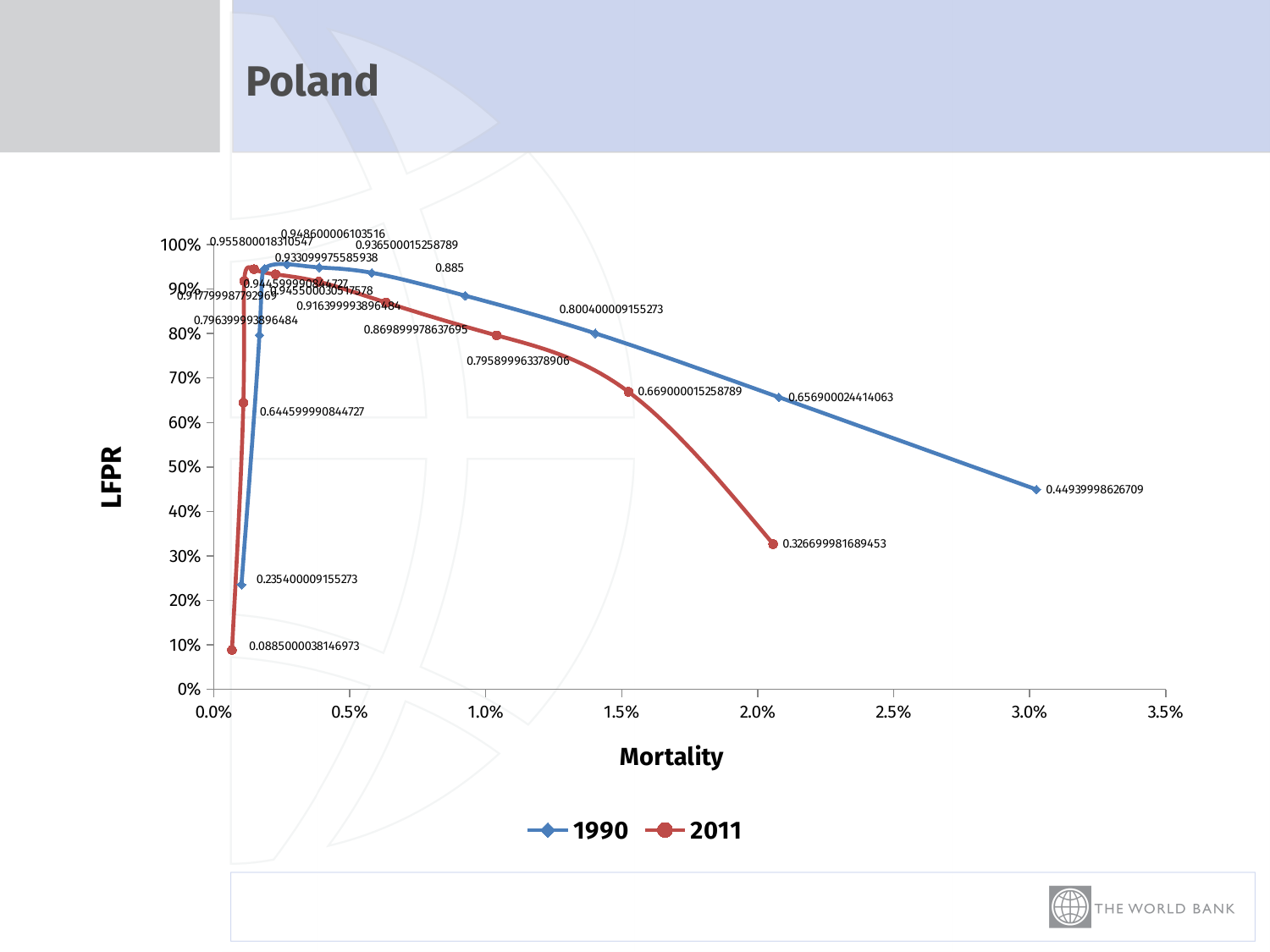

# Poland

### Chart

| Category |  |  |
|---|---|---|